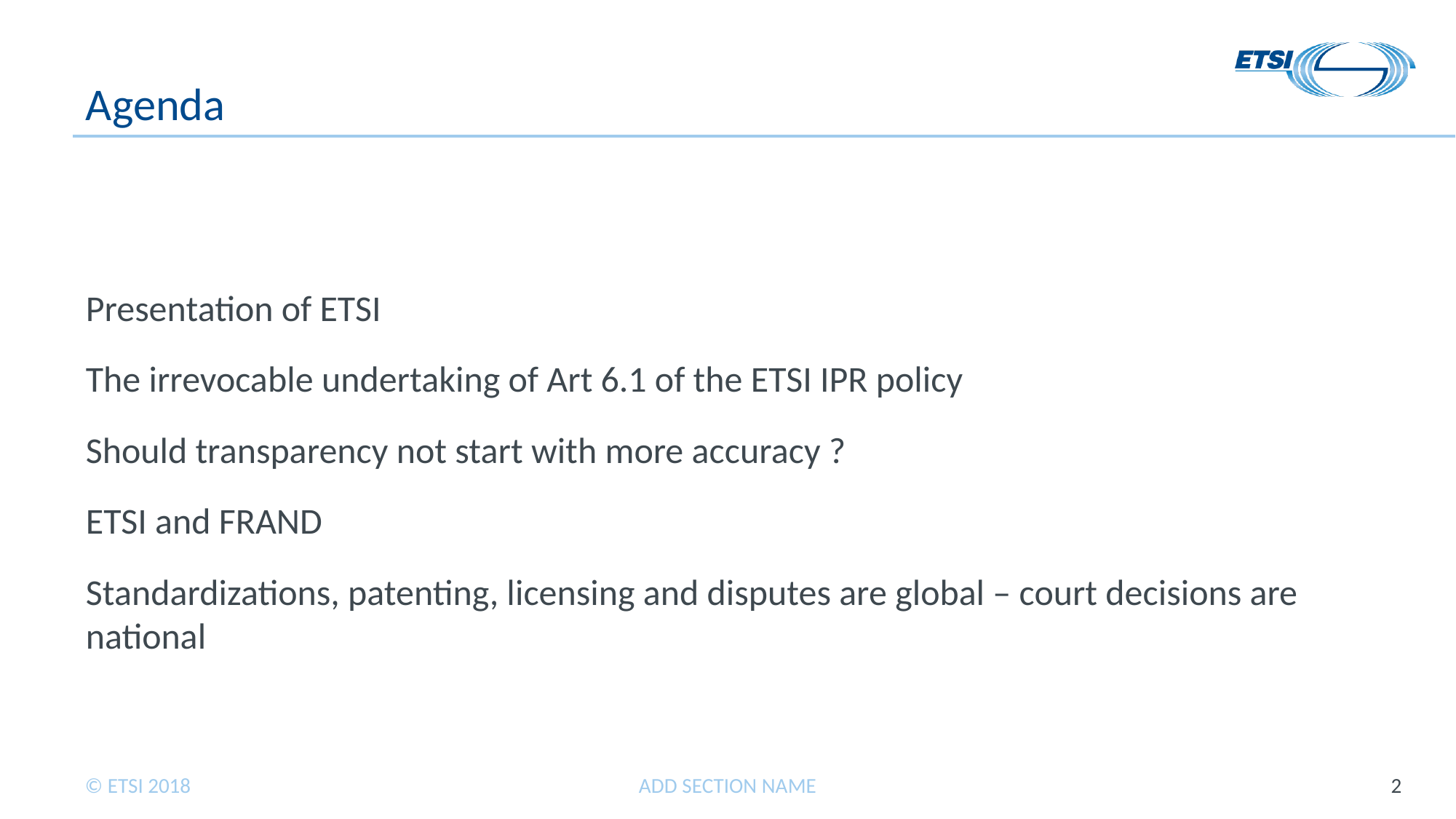

# Agenda
Presentation of ETSI
The irrevocable undertaking of Art 6.1 of the ETSI IPR policy
Should transparency not start with more accuracy ?
ETSI and FRAND
Standardizations, patenting, licensing and disputes are global – court decisions are national
ADD SECTION NAME